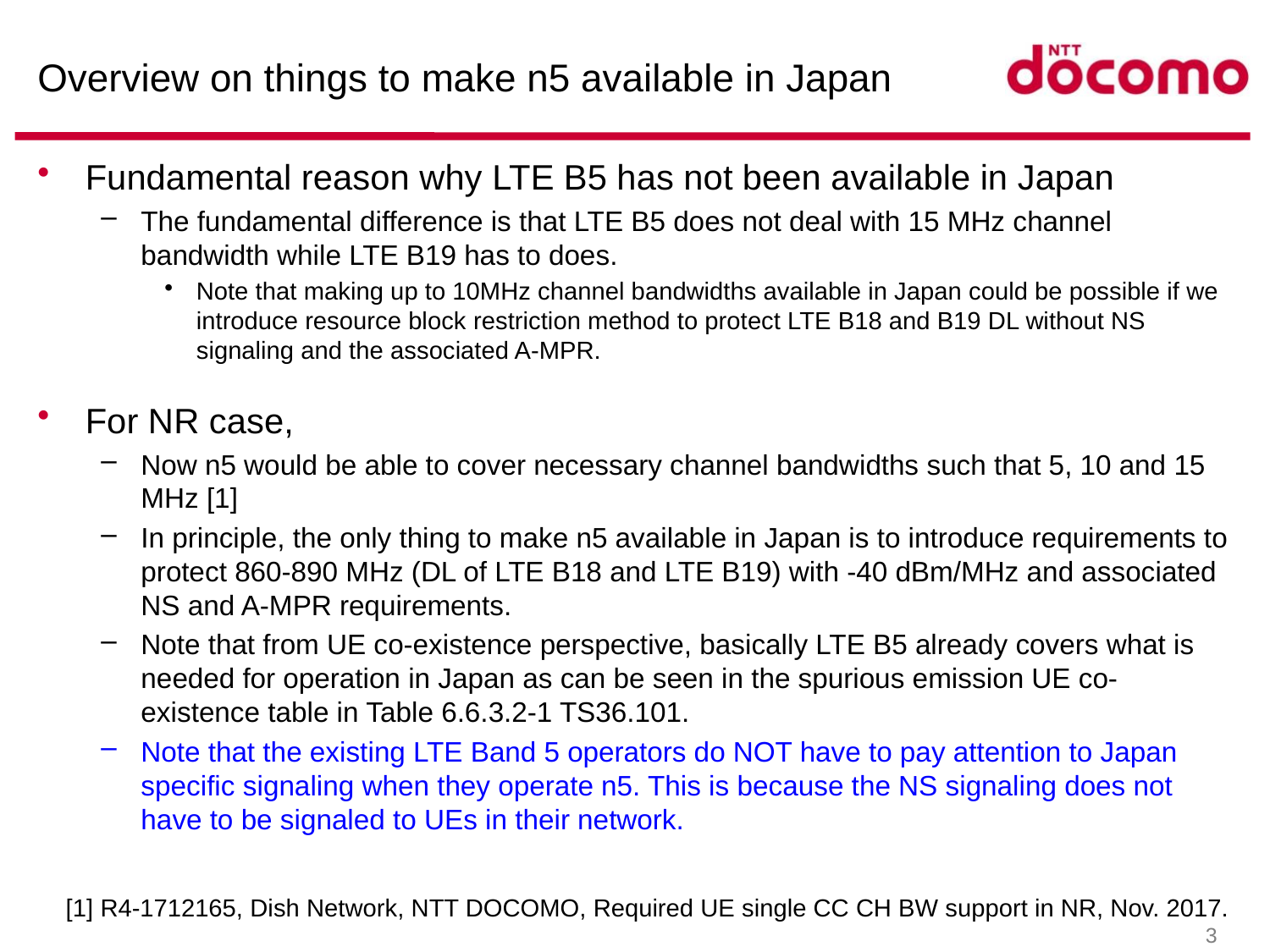

# Overview on things to make n5 available in Japan
Fundamental reason why LTE B5 has not been available in Japan
The fundamental difference is that LTE B5 does not deal with 15 MHz channel bandwidth while LTE B19 has to does.
Note that making up to 10MHz channel bandwidths available in Japan could be possible if we introduce resource block restriction method to protect LTE B18 and B19 DL without NS signaling and the associated A-MPR.

For NR case,
Now n5 would be able to cover necessary channel bandwidths such that 5, 10 and 15 MHz [1]
In principle, the only thing to make n5 available in Japan is to introduce requirements to protect 860-890 MHz (DL of LTE B18 and LTE B19) with -40 dBm/MHz and associated NS and A-MPR requirements.
Note that from UE co-existence perspective, basically LTE B5 already covers what is needed for operation in Japan as can be seen in the spurious emission UE co-existence table in Table 6.6.3.2-1 TS36.101.
Note that the existing LTE Band 5 operators do NOT have to pay attention to Japan specific signaling when they operate n5. This is because the NS signaling does not have to be signaled to UEs in their network.

[1] R4-1712165, Dish Network, NTT DOCOMO, Required UE single CC CH BW support in NR, Nov. 2017.